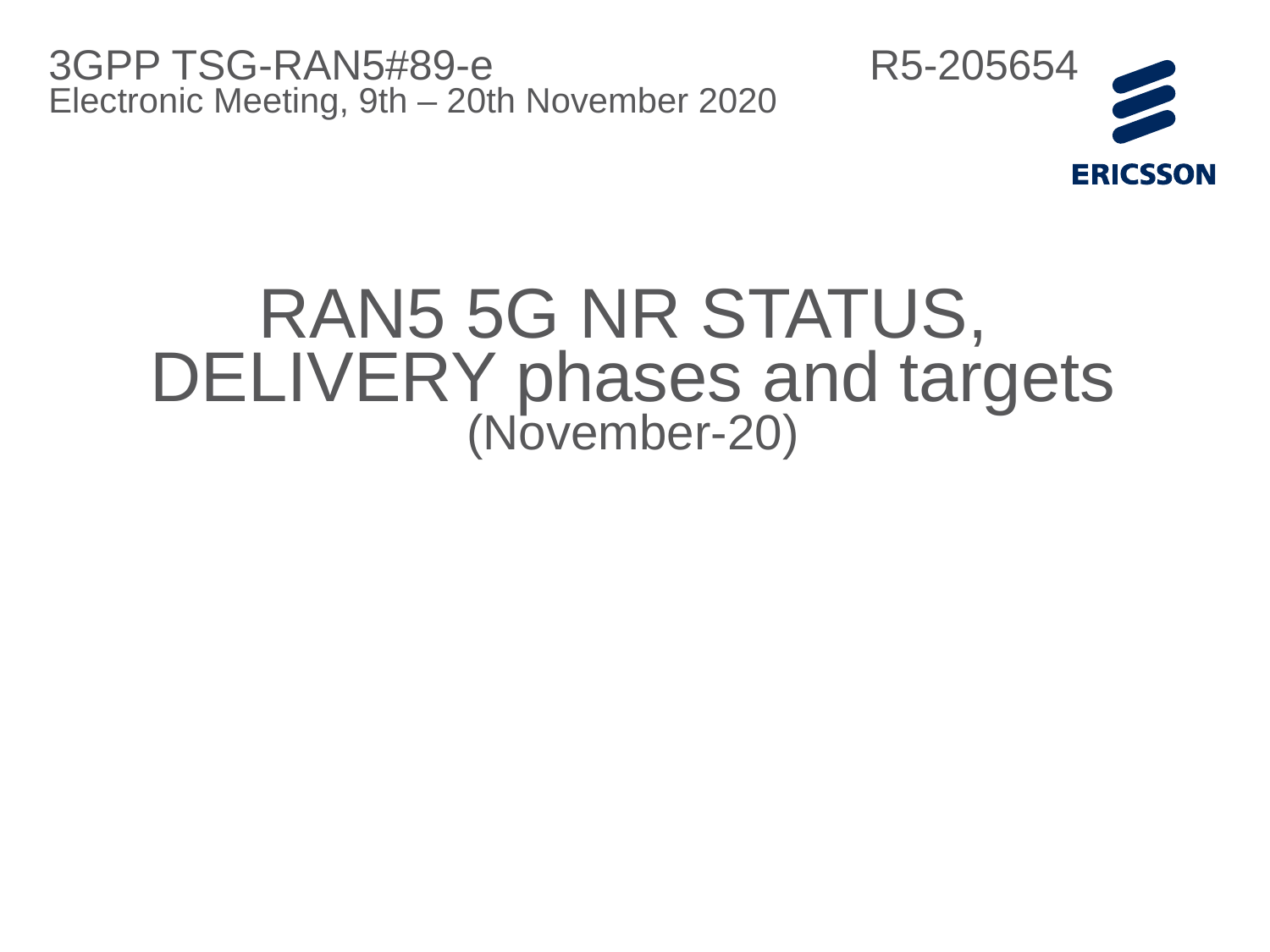

3GPP TSG-RAN5#89-e		     	     R5-205654
Electronic Meeting, 9th – 20th November 2020
# RAN5 5G NR STATUS, DELIVERY phases and targets (November-20)